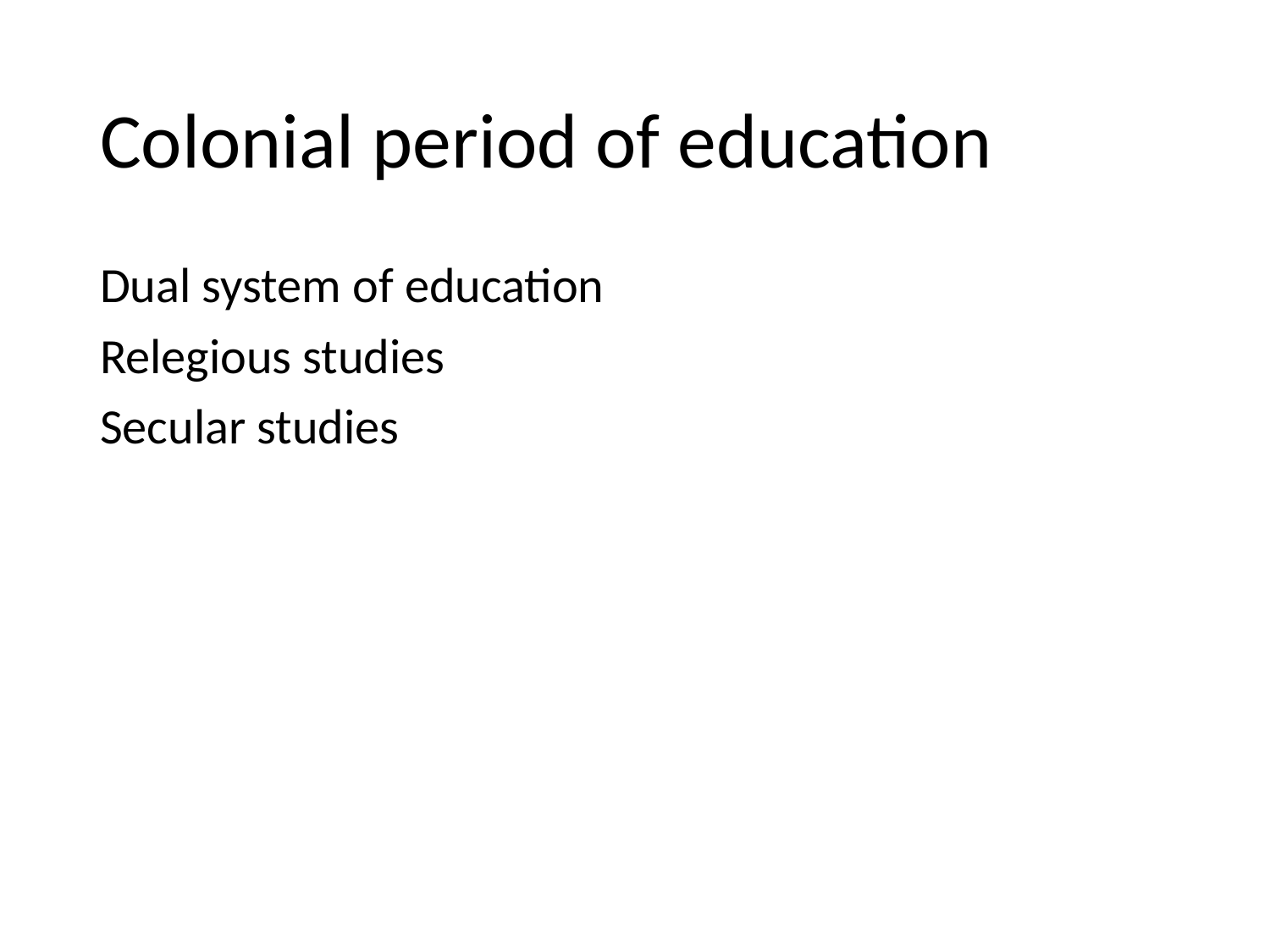

# Colonial period of education
Dual system of education
Relegious studies
Secular studies